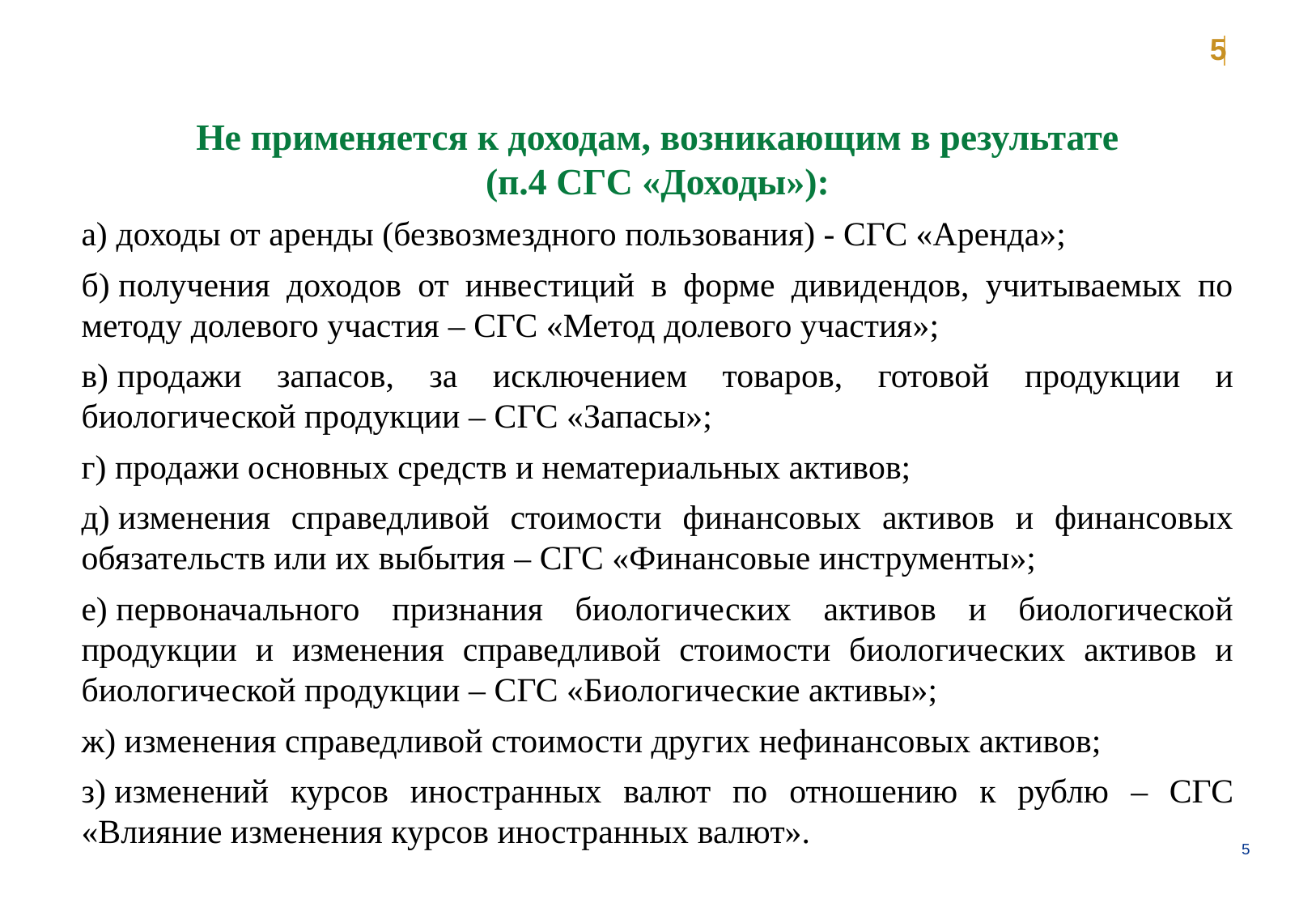

5
Не применяется к доходам, возникающим в результате
(п.4 СГС «Доходы»):
а) доходы от аренды (безвозмездного пользования) - СГС «Аренда»;
б) получения доходов от инвестиций в форме дивидендов, учитываемых по методу долевого участия – СГС «Метод долевого участия»;
в) продажи запасов, за исключением товаров, готовой продукции и биологической продукции – СГС «Запасы»;
г) продажи основных средств и нематериальных активов;
д) изменения справедливой стоимости финансовых активов и финансовых обязательств или их выбытия – СГС «Финансовые инструменты»;
е) первоначального признания биологических активов и биологической продукции и изменения справедливой стоимости биологических активов и биологической продукции – СГС «Биологические активы»;
ж) изменения справедливой стоимости других нефинансовых активов;
з) изменений курсов иностранных валют по отношению к рублю – СГС «Влияние изменения курсов иностранных валют».